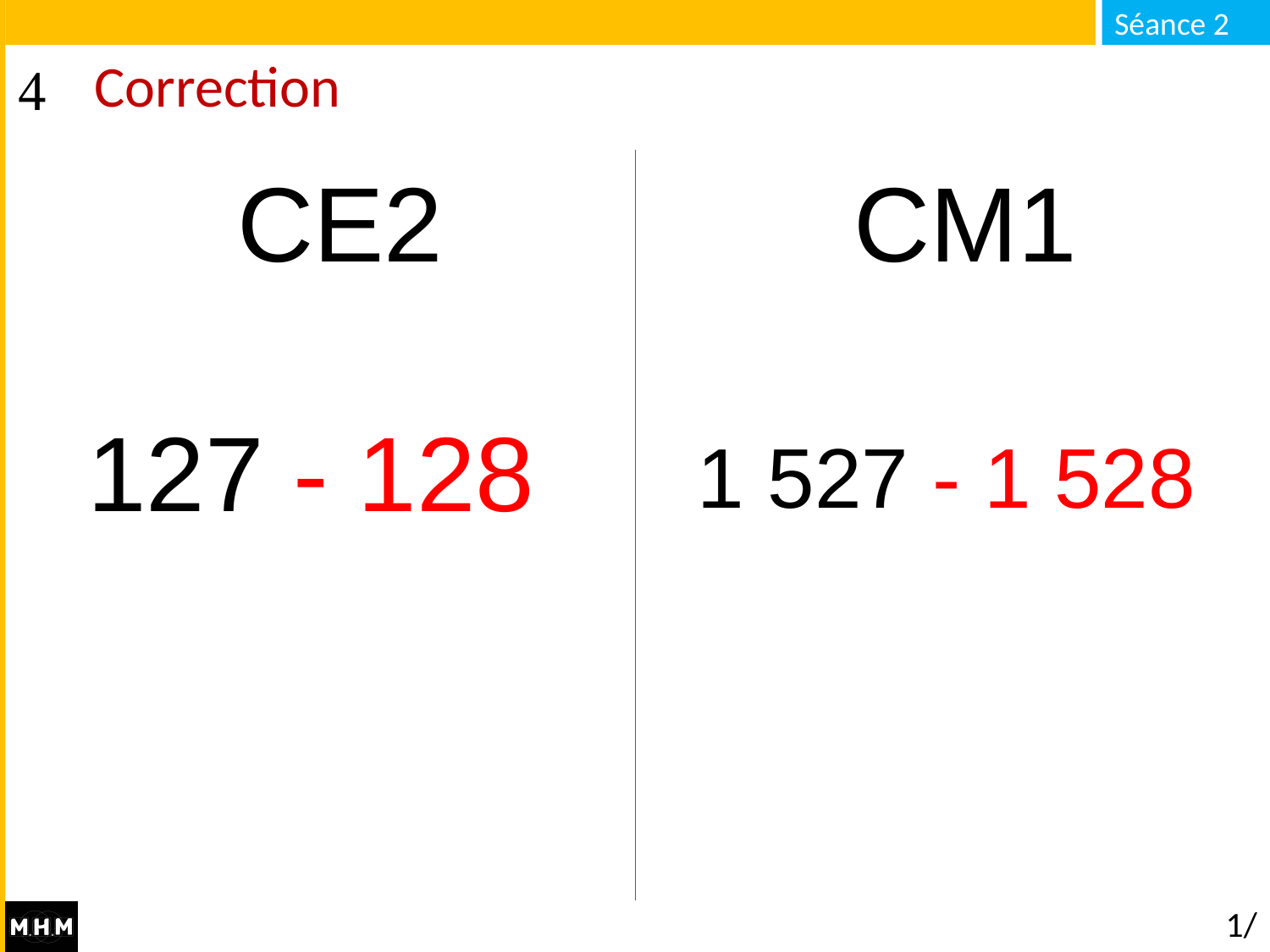

# Correction
CE2              CM1

127 - 128
1 527 - 1 528
1/5